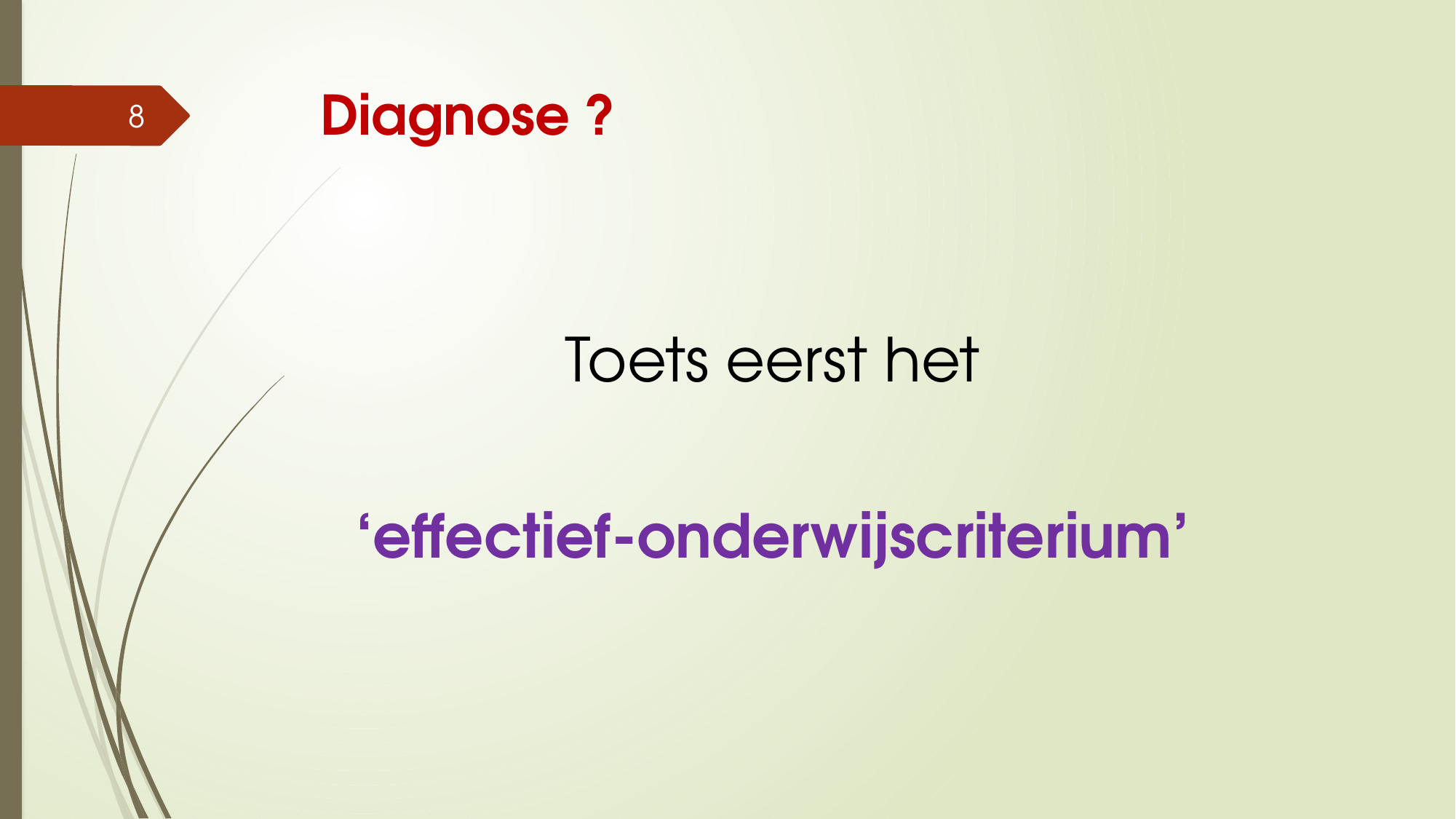

# Diagnose ?
8

Toets eerst het

‘effectief-onderwijscriterium’